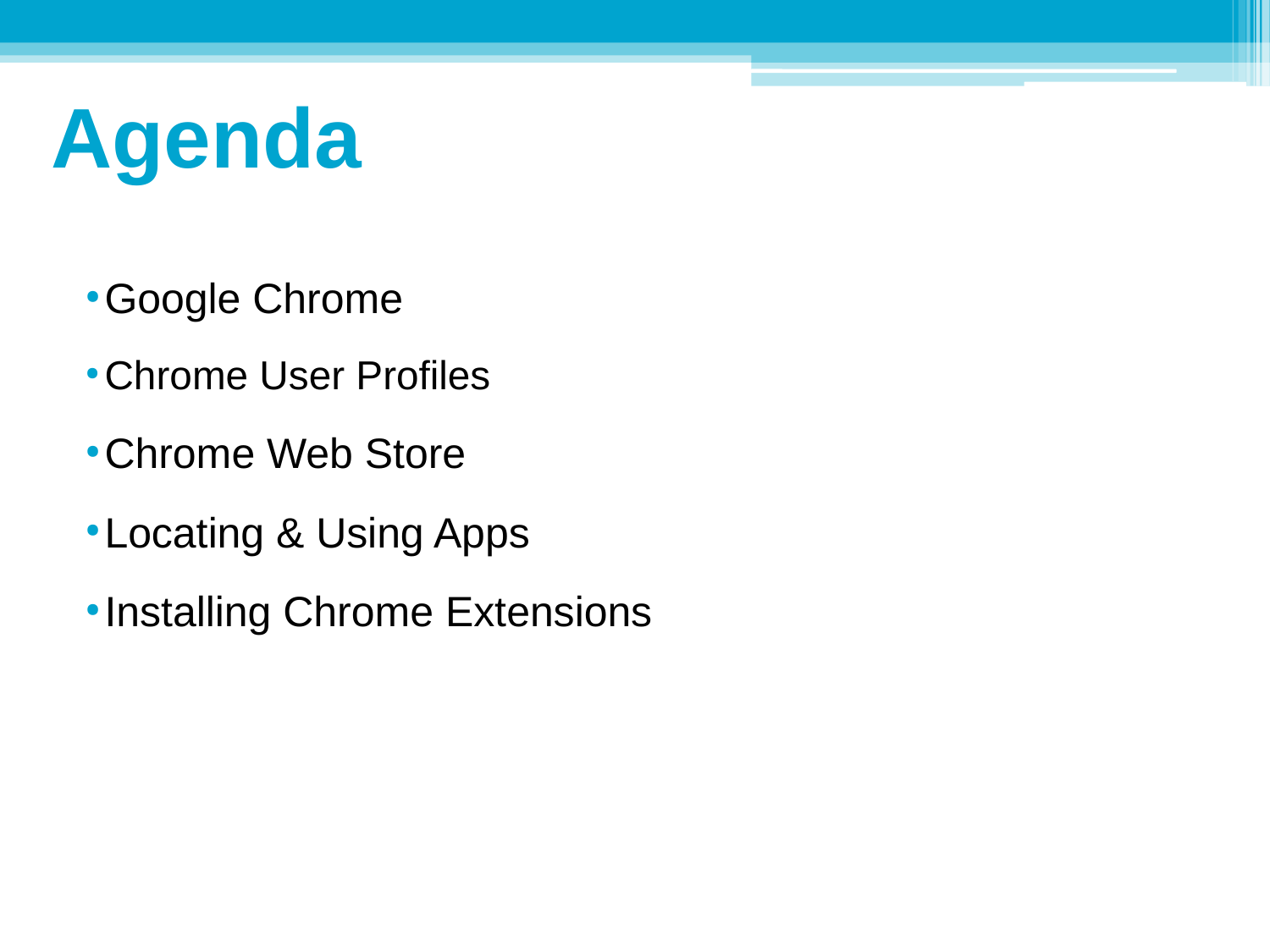

# Agenda
Google Chrome
Chrome User Profiles
Chrome Web Store
Locating & Using Apps
Installing Chrome Extensions